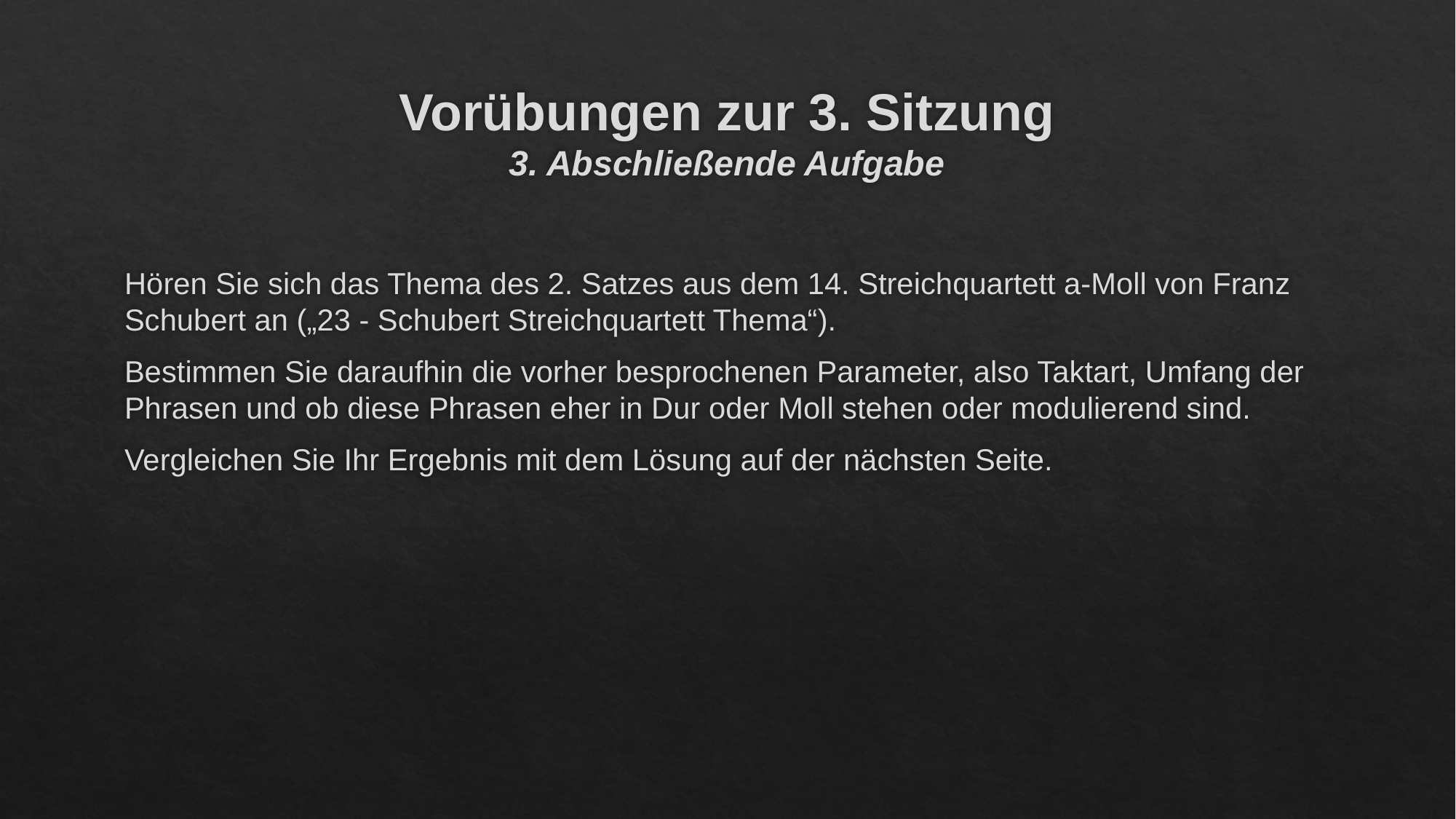

# Vorübungen zur 3. Sitzung 3. Abschließende Aufgabe

Hören Sie sich das Thema des 2. Satzes aus dem 14. Streichquartett a-Moll von Franz Schubert an („23 - Schubert Streichquartett Thema“).
Bestimmen Sie daraufhin die vorher besprochenen Parameter, also Taktart, Umfang der Phrasen und ob diese Phrasen eher in Dur oder Moll stehen oder modulierend sind.
Vergleichen Sie Ihr Ergebnis mit dem Lösung auf der nächsten Seite.